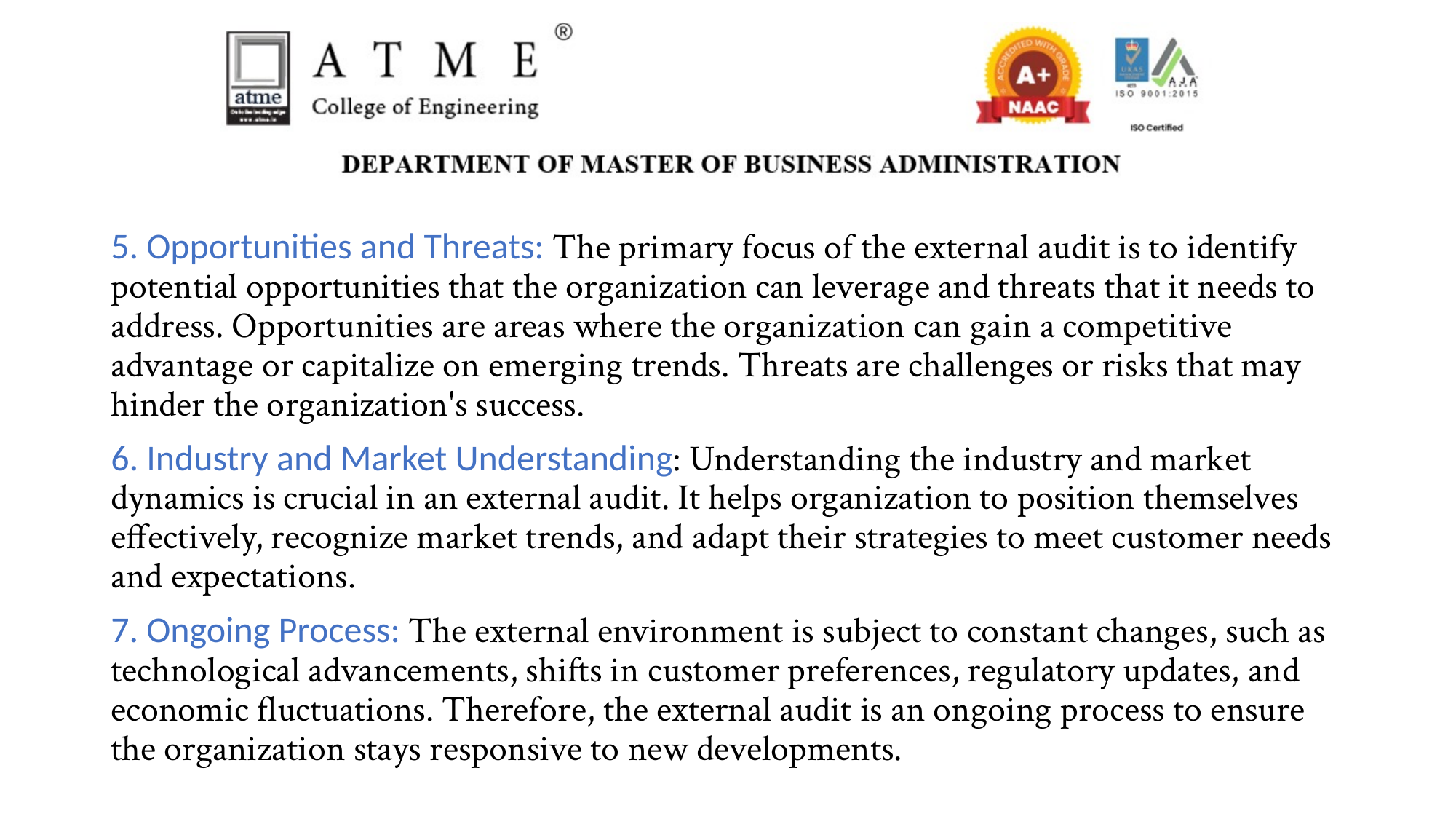

5. Opportunities and Threats: The primary focus of the external audit is to identify potential opportunities that the organization can leverage and threats that it needs to address. Opportunities are areas where the organization can gain a competitive advantage or capitalize on emerging trends. Threats are challenges or risks that may hinder the organization's success.
6. Industry and Market Understanding: Understanding the industry and market dynamics is crucial in an external audit. It helps organization to position themselves effectively, recognize market trends, and adapt their strategies to meet customer needs and expectations.
7. Ongoing Process: The external environment is subject to constant changes, such as technological advancements, shifts in customer preferences, regulatory updates, and economic fluctuations. Therefore, the external audit is an ongoing process to ensure the organization stays responsive to new developments.